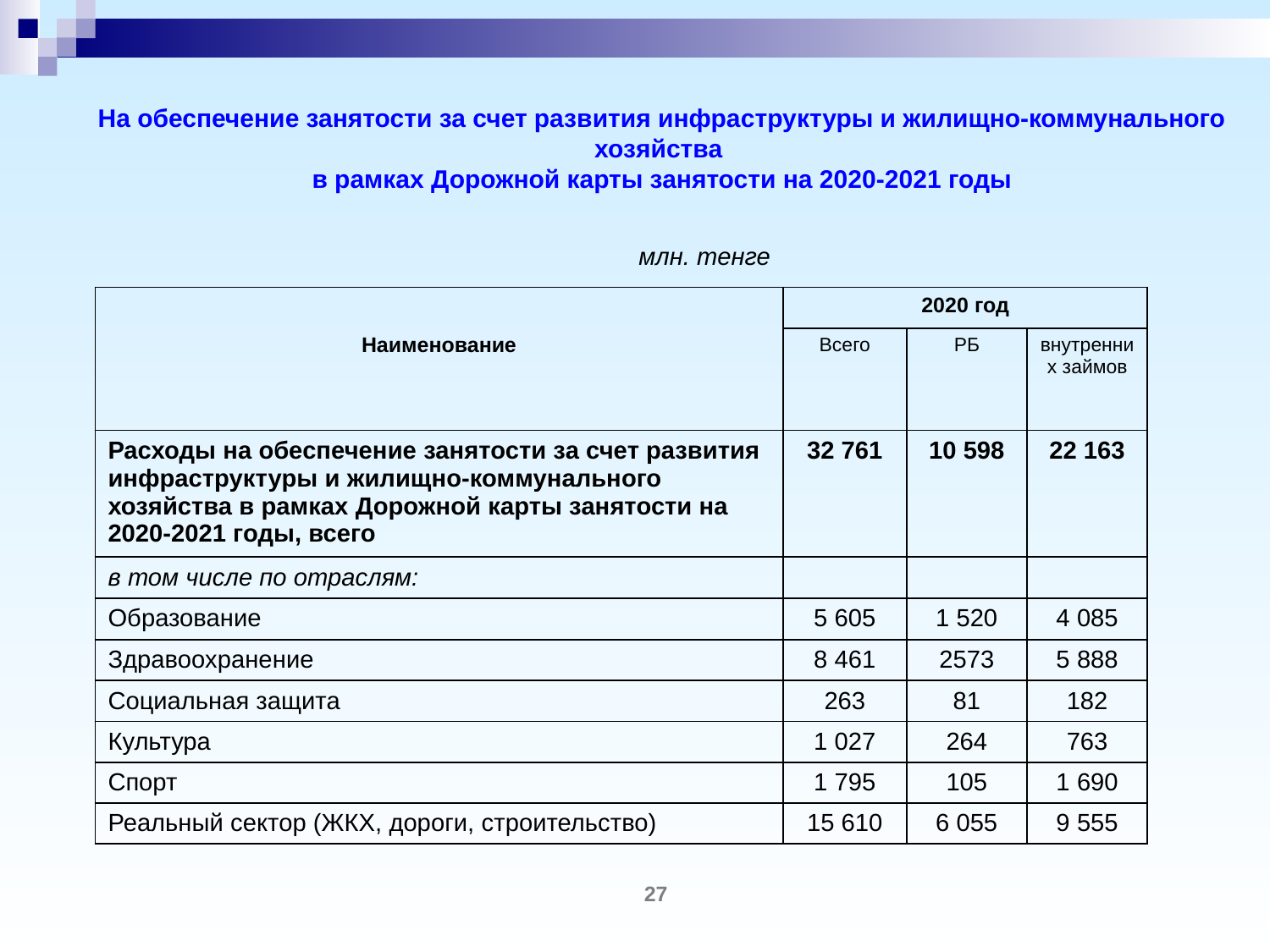

# На обеспечение занятости за счет развития инфраструктуры и жилищно-коммунального хозяйства в рамках Дорожной карты занятости на 2020-2021 годы
| млн. тенге |  |  |  |
| --- | --- | --- | --- |
| Наименование | 2020 год |  |  |
|  | Всего | РБ | внутренних займов |
| Расходы на обеспечение занятости за счет развития инфраструктуры и жилищно-коммунального хозяйства в рамках Дорожной карты занятости на 2020-2021 годы, всего | 32 761 | 10 598 | 22 163 |
| в том числе по отраслям: |  |  |  |
| Образование | 5 605 | 1 520 | 4 085 |
| Здравоохранение | 8 461 | 2573 | 5 888 |
| Социальная защита | 263 | 81 | 182 |
| Культура | 1 027 | 264 | 763 |
| Спорт | 1 795 | 105 | 1 690 |
| Реальный сектор (ЖКХ, дороги, строительство) | 15 610 | 6 055 | 9 555 |
27